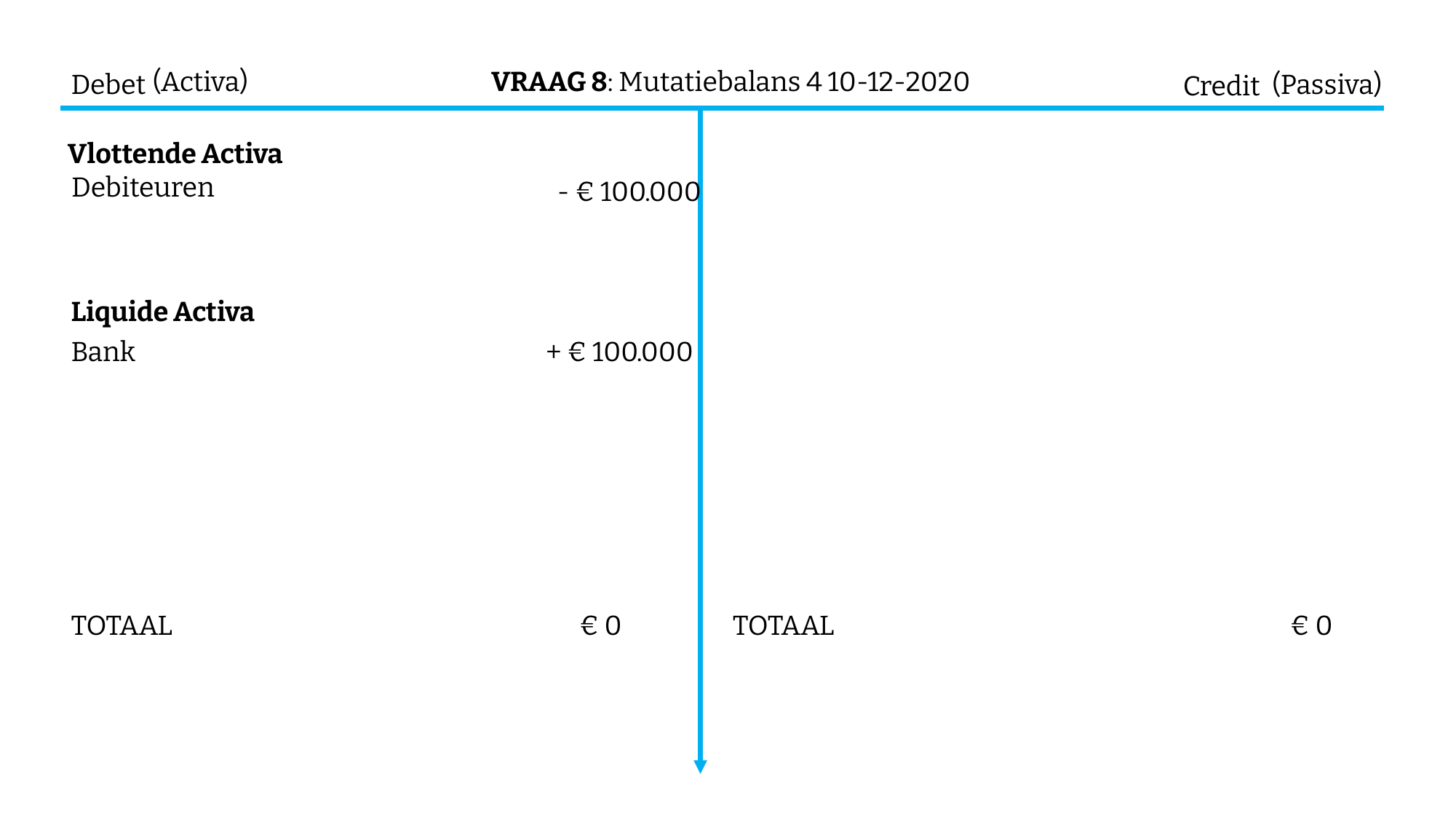

VRAAG 8: Mutatiebalans 4 10-12-2020
(Activa)
Debet
(Passiva)
Credit
Vlottende Activa
Debiteuren
- € 100.000
Liquide Activa
Bank
+ € 100.000
TOTAAL
€ 0
TOTAAL
€ 0